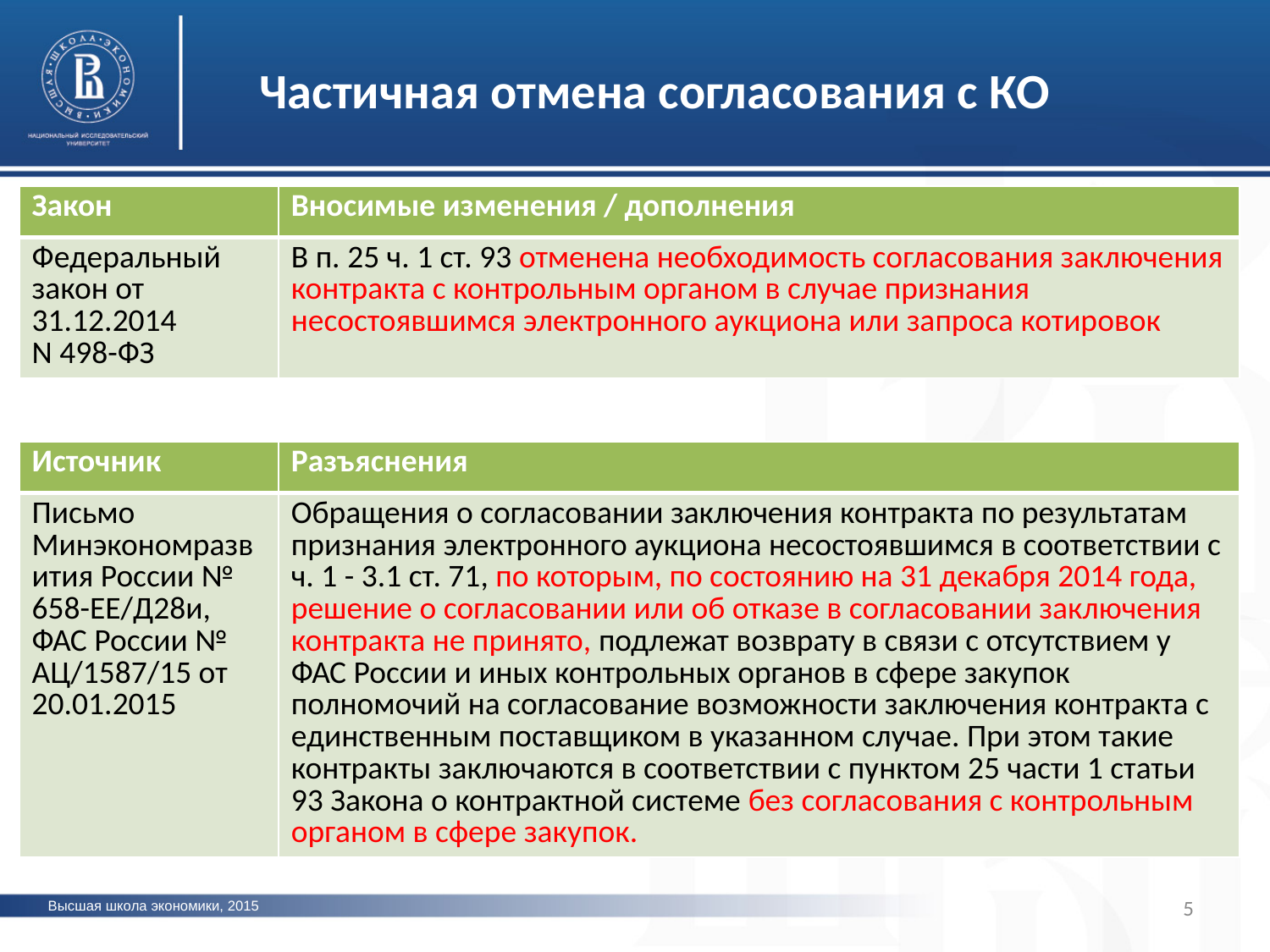

# Частичная отмена согласования с КО

| Закон | Вносимые изменения / дополнения |
| --- | --- |
| Федеральный закон от 31.12.2014 N 498-ФЗ | В п. 25 ч. 1 ст. 93 отменена необходимость согласования заключения контракта с контрольным органом в случае признания несостоявшимся электронного аукциона или запроса котировок |
фото
| Источник | Разъяснения |
| --- | --- |
| Письмо Минэкономразвития России № 658-ЕЕ/Д28и, ФАС России № АЦ/1587/15 от 20.01.2015 | Обращения о согласовании заключения контракта по результатам признания электронного аукциона несостоявшимся в соответствии с ч. 1 - 3.1 ст. 71, по которым, по состоянию на 31 декабря 2014 года, решение о согласовании или об отказе в согласовании заключения контракта не принято, подлежат возврату в связи с отсутствием у ФАС России и иных контрольных органов в сфере закупок полномочий на согласование возможности заключения контракта с единственным поставщиком в указанном случае. При этом такие контракты заключаются в соответствии с пунктом 25 части 1 статьи 93 Закона о контрактной системе без согласования с контрольным органом в сфере закупок. |
5
Высшая школа экономики, 2015